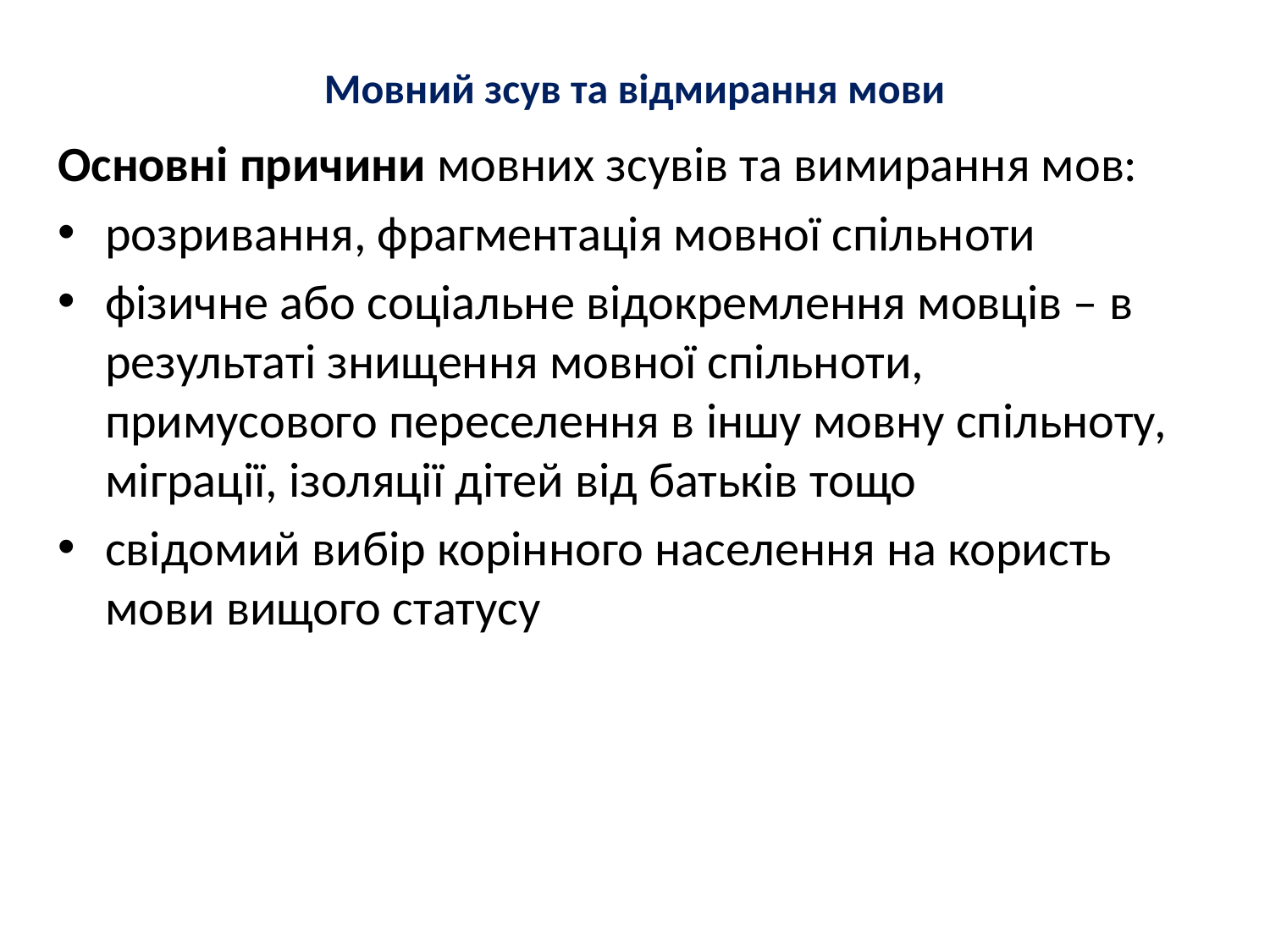

# Мовний зсув та відмирання мови
Основні причини мовних зсувів та вимирання мов:
розривання, фрагментація мовної спільноти
фізичне або соціальне відокремлення мовців – в результаті знищення мовної спільноти, примусового переселення в іншу мовну спільноту, міграції, ізоляції дітей від батьків тощо
свідомий вибір корінного населення на користь мови вищого статусу